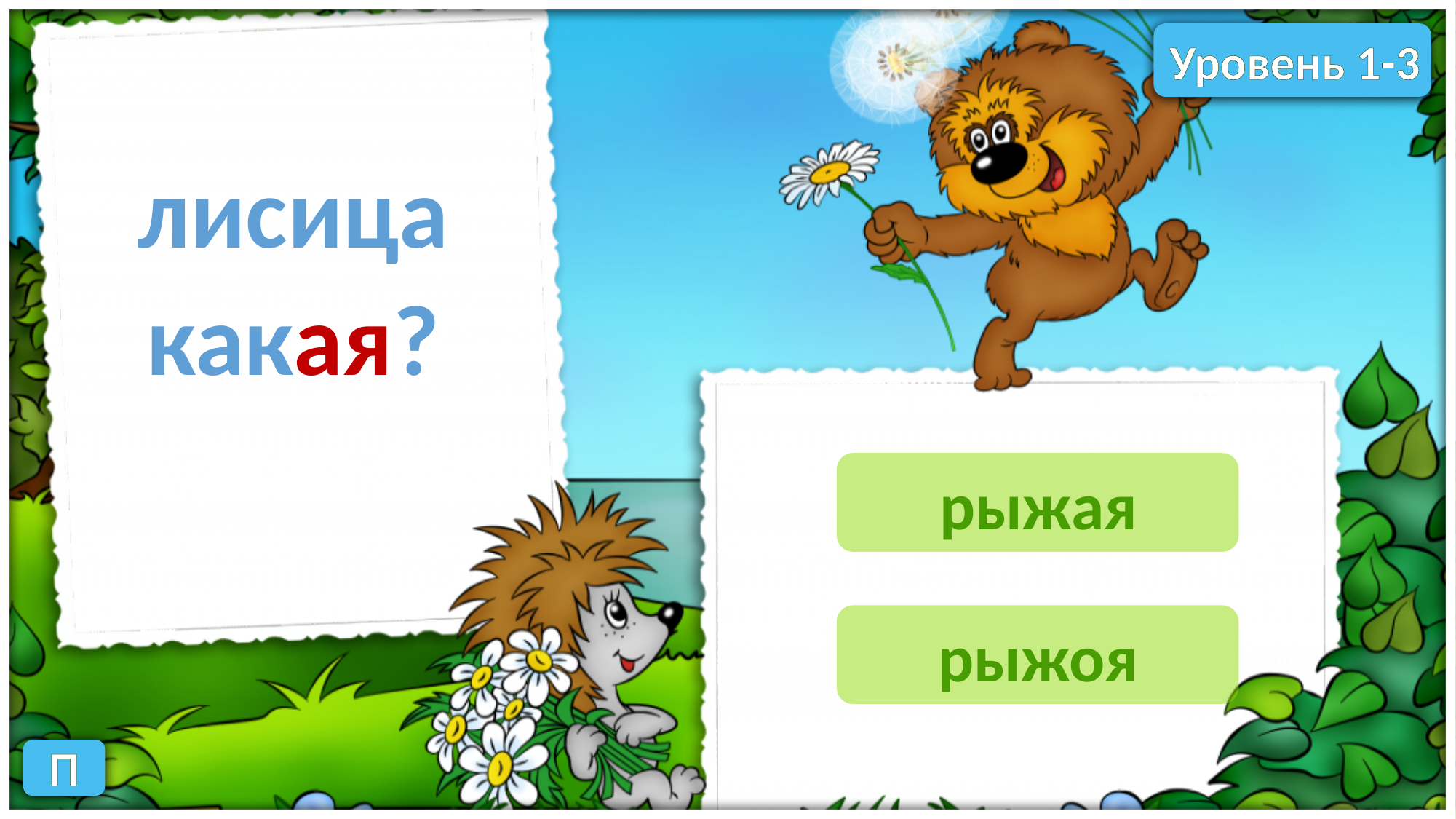

Уровень 1-3
лисица
какая?

рыжая

рыжоя
П